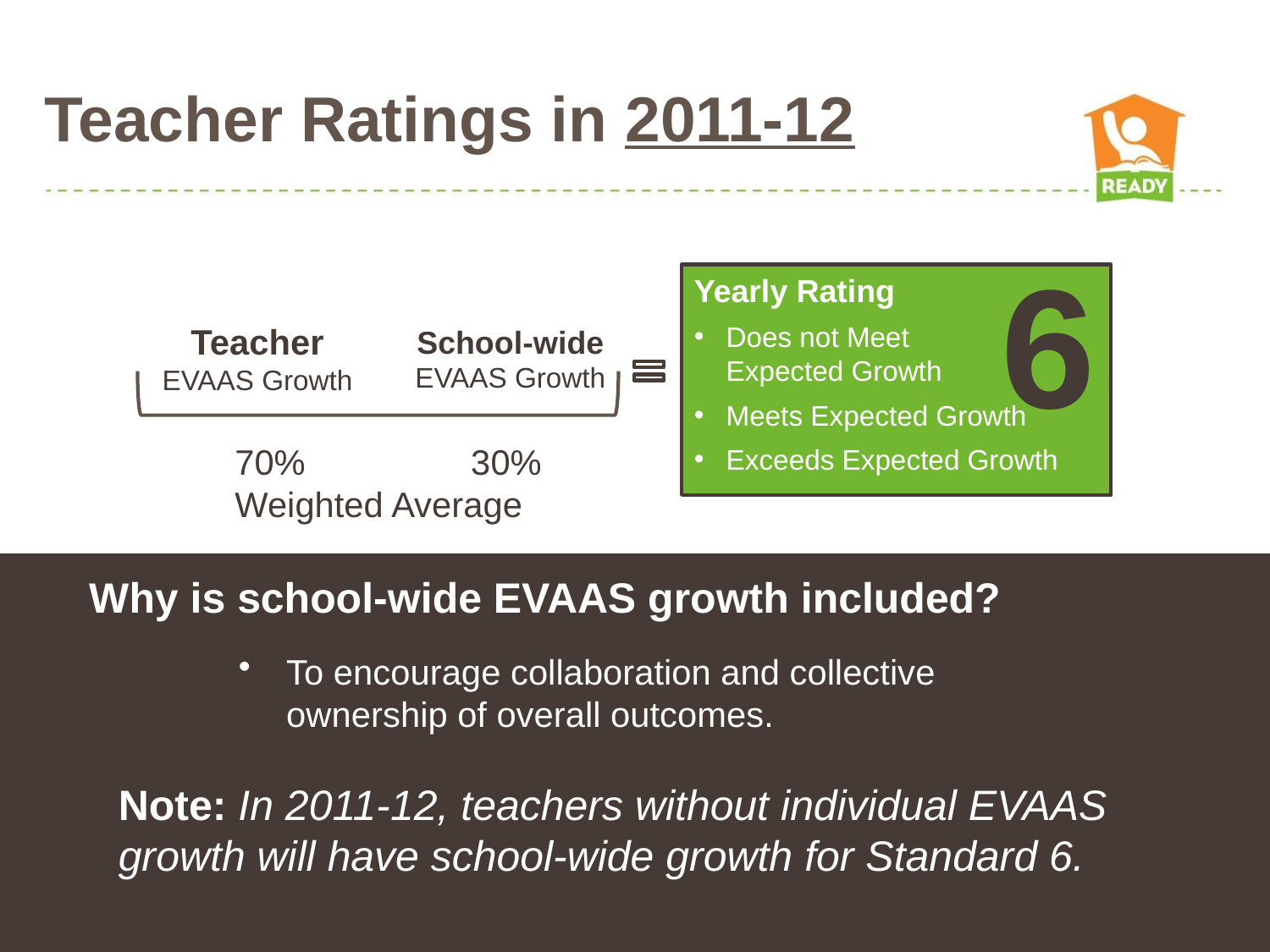

Teacher Ratings in 2011-12

6
Yearly Rating
Does not Meet
Expected Growth
Meets Expected Growth
Exceeds Expected Growth
Teacher EVAAS Growth
School-wide
EVAAS Growth

70%                 30%
Weighted Average

Why is school-wide EVAAS growth included?
To encourage collaboration and collective ownership of overall outcomes.
Note: In 2011-12, teachers without individual EVAAS growth will have school-wide growth for Standard 6.